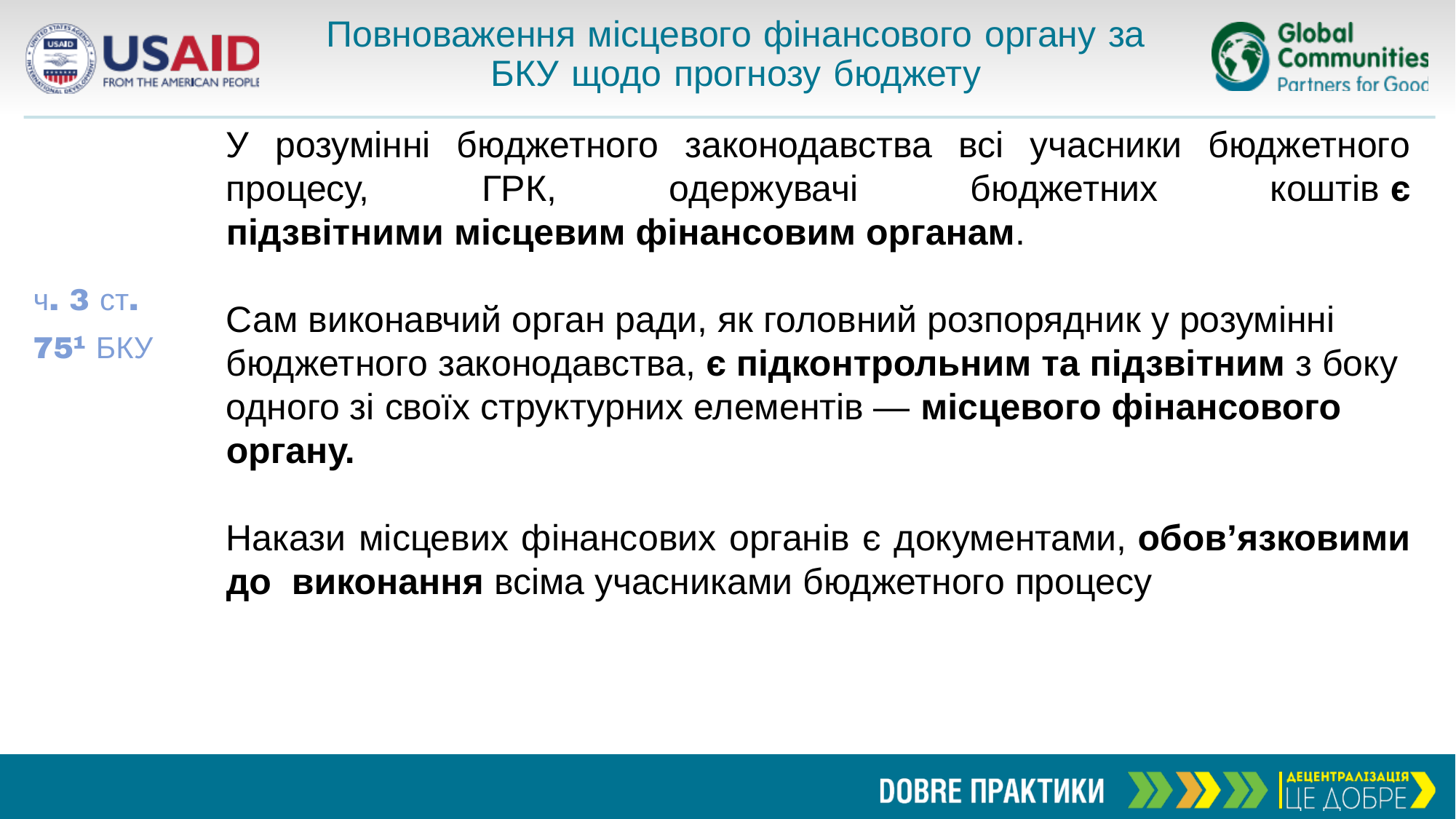

# Повноваження місцевого фінансового органу за БКУ щодо прогнозу бюджету
У розумінні бюджетного законодавства всі учасники бюджетного процесу, ГРК, одержувачі бюджетних коштів є підзвітними місцевим фінансовим органам.

Сам виконавчий орган ради, як головний розпорядник у розумінні бюджетного законодавства, є підконтрольним та підзвітним з боку одного зі своїх структурних елементів — місцевого фінансового органу.

Накази місцевих фінансових органів є документами, обов’язковими до  виконання всіма учасниками бюджетного процесу
ч. 3 ст.
75¹ БКУ